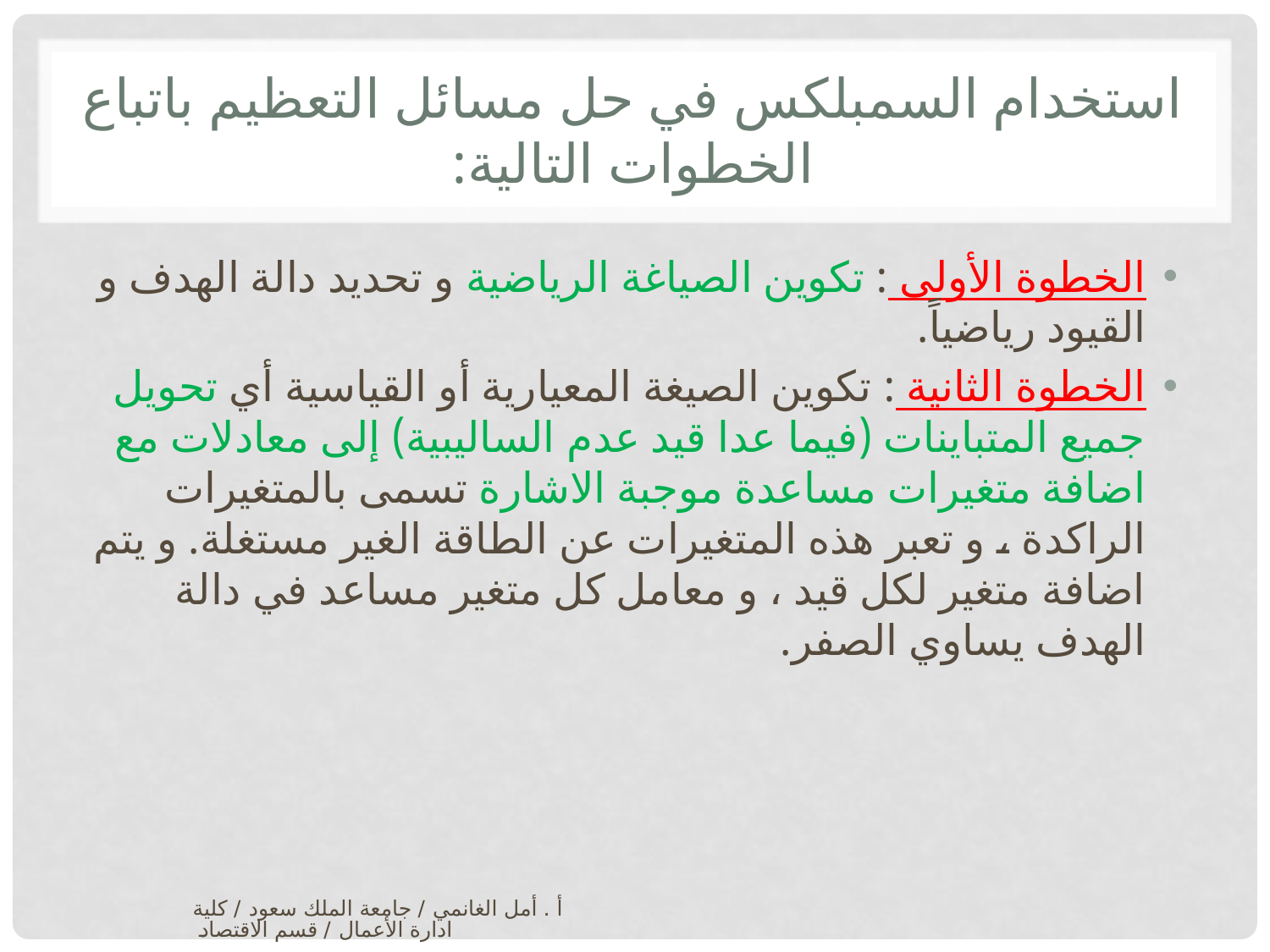

# استخدام السمبلكس في حل مسائل التعظيم باتباع الخطوات التالية:
الخطوة الأولى : تكوين الصياغة الرياضية و تحديد دالة الهدف و القيود رياضياً.
الخطوة الثانية : تكوين الصيغة المعيارية أو القياسية أي تحويل جميع المتباينات (فيما عدا قيد عدم الساليبية) إلى معادلات مع اضافة متغيرات مساعدة موجبة الاشارة تسمى بالمتغيرات الراكدة ، و تعبر هذه المتغيرات عن الطاقة الغير مستغلة. و يتم اضافة متغير لكل قيد ، و معامل كل متغير مساعد في دالة الهدف يساوي الصفر.
أ . أمل الغانمي / جامعة الملك سعود / كلية ادارة الأعمال / قسم الاقتصاد